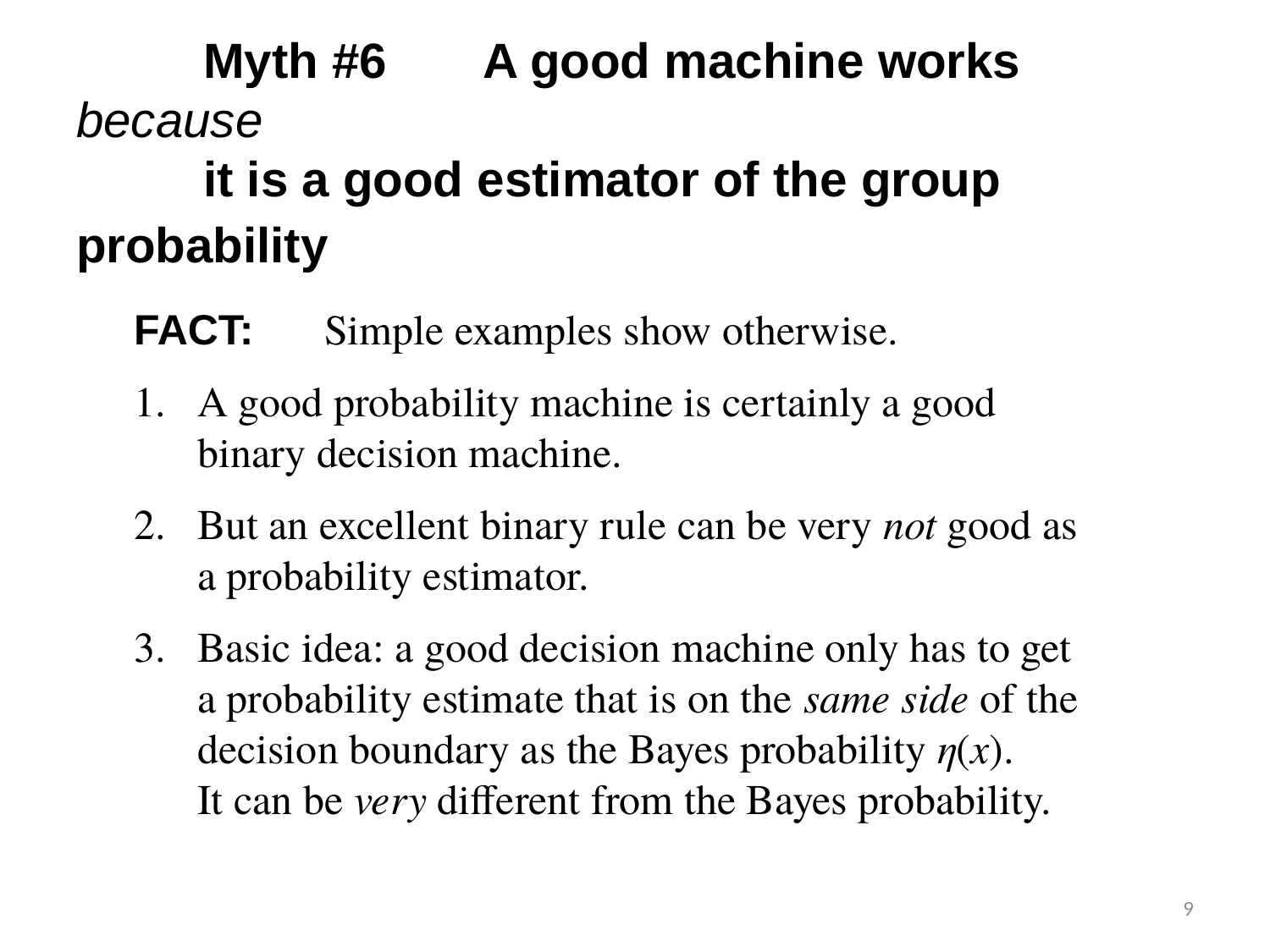

# Myth #6	  A good machine works because it is a good estimator of the group probability
FACT:	Simple examples show otherwise.

A good probability machine is certainly a good binary decision machine.

But an excellent binary rule can be very not good as a probability estimator.

Basic idea: a good decision machine only has to get a probability estimate that is on the same side of the decision boundary as the Bayes probability η(x).
 	It can be very different from the Bayes probability.
9